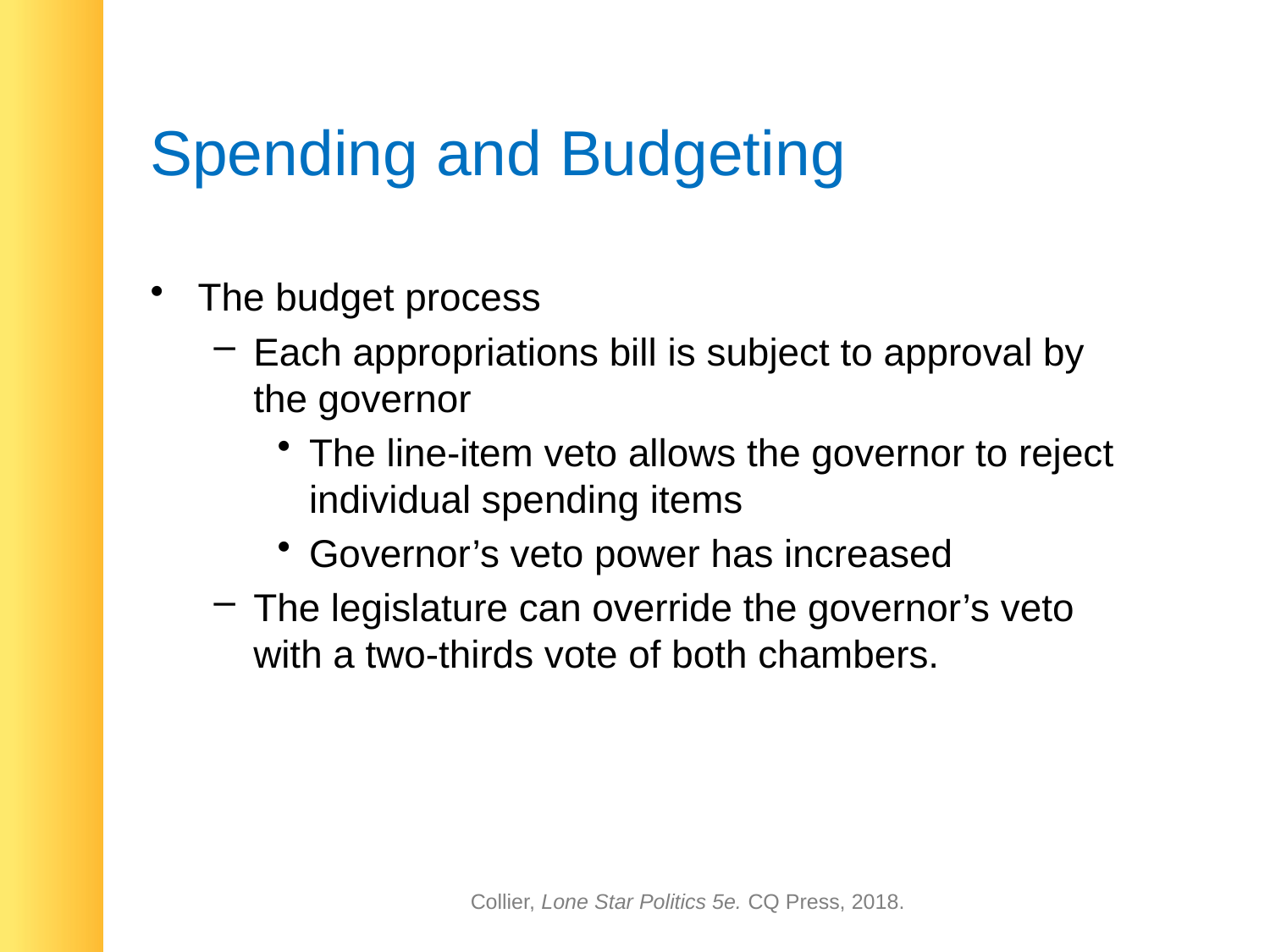

# Spending and Budgeting
The budget process
Each appropriations bill is subject to approval by the governor
The line-item veto allows the governor to reject individual spending items
Governor’s veto power has increased
The legislature can override the governor’s veto with a two-thirds vote of both chambers.
Collier, Lone Star Politics 5e. CQ Press, 2018.